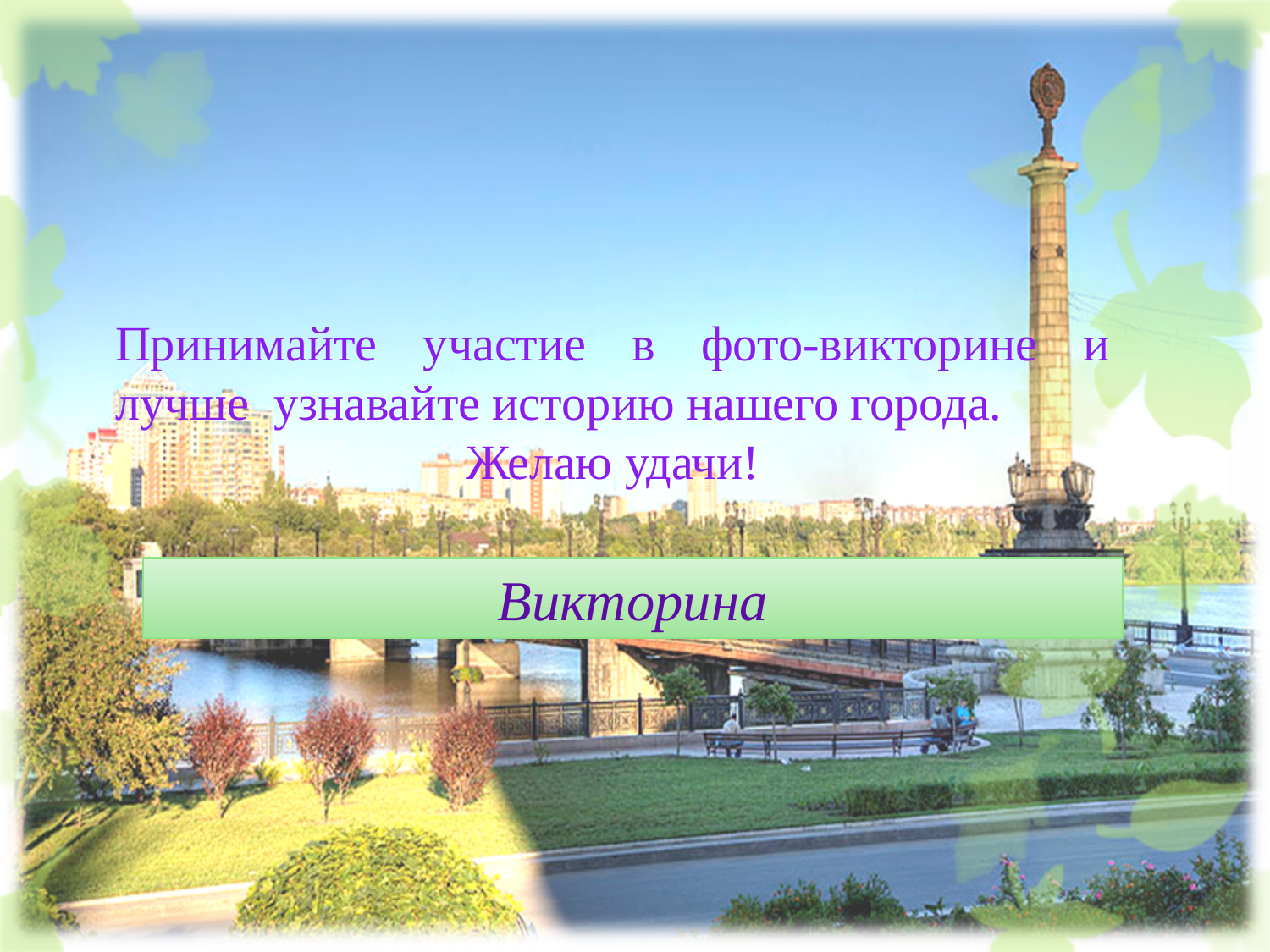

Принимайте участие в фото-викторине и лучше  узнавайте историю нашего города.
Желаю удачи!
Викторина